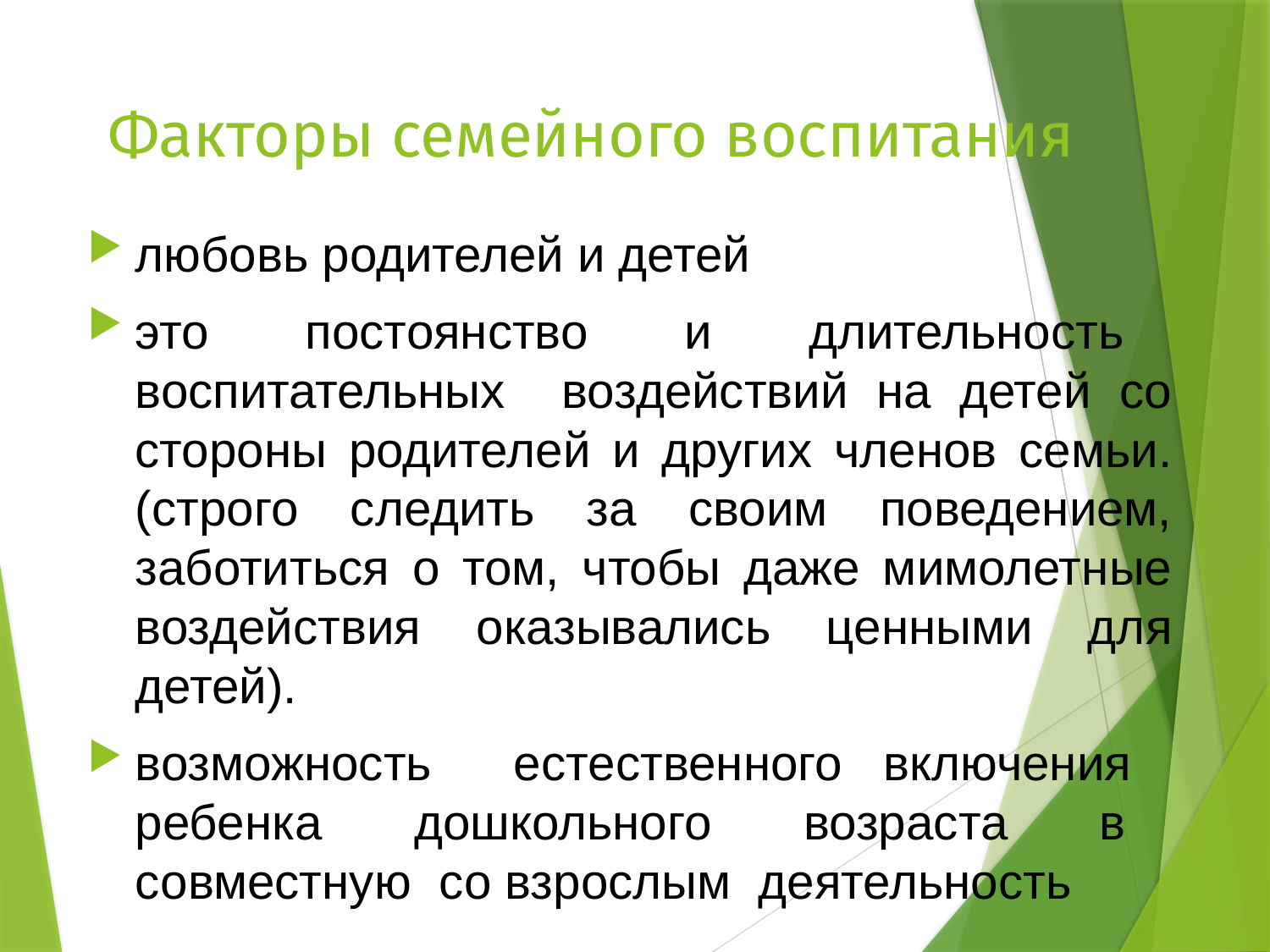

# Факторы семейного воспитания
любовь родителей и детей
это  постоянство  и  длительность  воспитательных  воздействий на детей со стороны родителей и других членов семьи. (строго  следить  за  своим  поведением, заботиться о том, чтобы даже мимолетные воздействия оказывались ценными для детей).
возможность  естественного включения  ребенка  дошкольного  возраста  в  совместную  со взрослым  деятельность